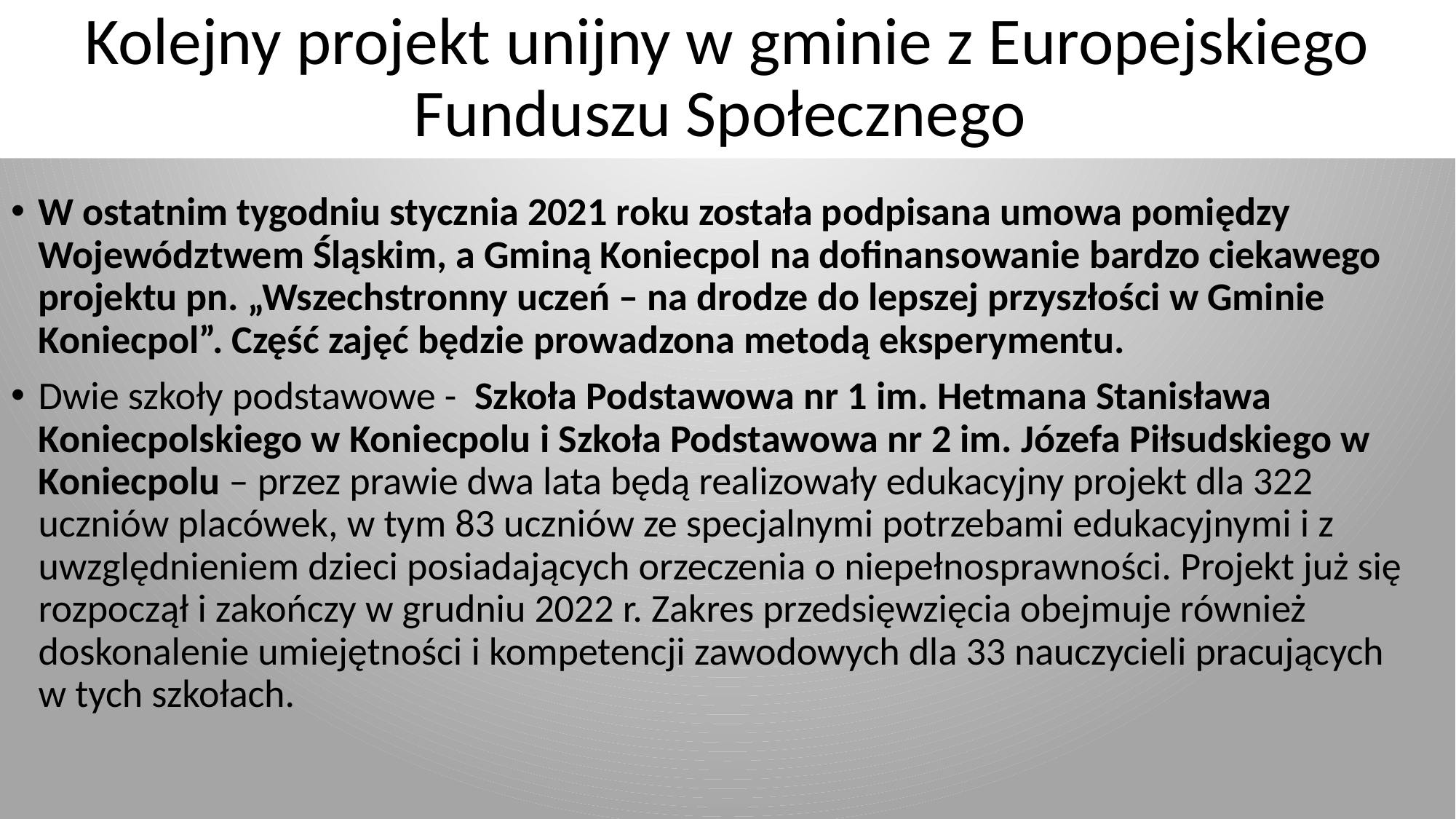

Kolejny projekt unijny w gminie z Europejskiego Funduszu Społecznego
W ostatnim tygodniu stycznia 2021 roku została podpisana umowa pomiędzy Województwem Śląskim, a Gminą Koniecpol na dofinansowanie bardzo ciekawego projektu pn. „Wszechstronny uczeń – na drodze do lepszej przyszłości w Gminie Koniecpol”. Część zajęć będzie prowadzona metodą eksperymentu.
Dwie szkoły podstawowe -  Szkoła Podstawowa nr 1 im. Hetmana Stanisława Koniecpolskiego w Koniecpolu i Szkoła Podstawowa nr 2 im. Józefa Piłsudskiego w Koniecpolu – przez prawie dwa lata będą realizowały edukacyjny projekt dla 322 uczniów placówek, w tym 83 uczniów ze specjalnymi potrzebami edukacyjnymi i z uwzględnieniem dzieci posiadających orzeczenia o niepełnosprawności. Projekt już się rozpoczął i zakończy w grudniu 2022 r. Zakres przedsięwzięcia obejmuje również doskonalenie umiejętności i kompetencji zawodowych dla 33 nauczycieli pracujących w tych szkołach.